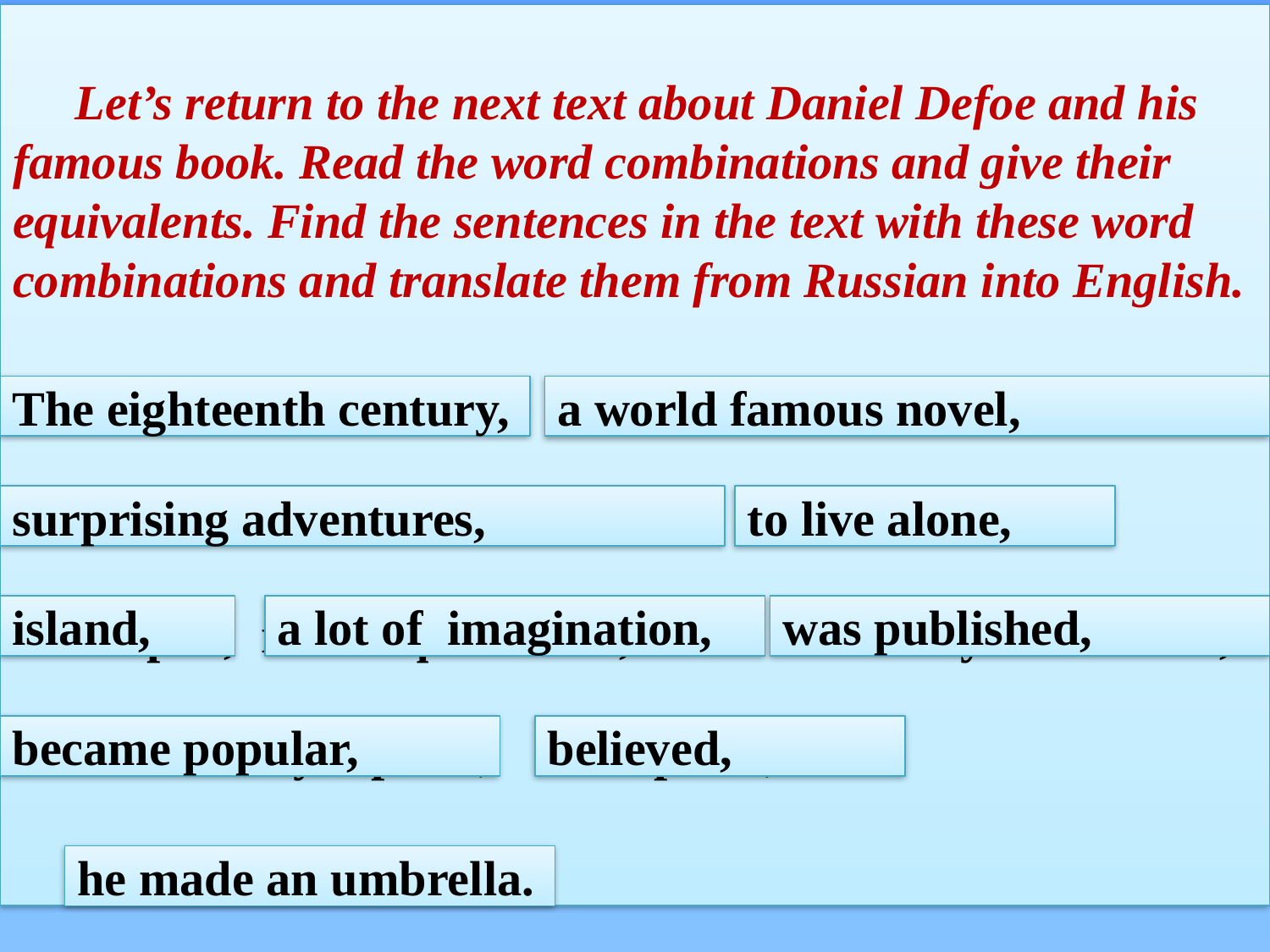

Let’s return to the next text about Daniel Defoe and his famous book. Read the word combinations and give their equivalents. Find the sentences in the text with these word combinations and translate them from Russian into English.

Восемнадцатый век, известный во всем мире роман,

удивительные приключения, жить одному,

остров,  много фантазии,            была опубликована,

стала популярной,     поверили,

изобрел зонт.
The eighteenth century,
a world famous novel,
surprising adventures,
to live alone,
island,
a lot of  imagination,
was published,
became popular,
believed,
he made an umbrella.